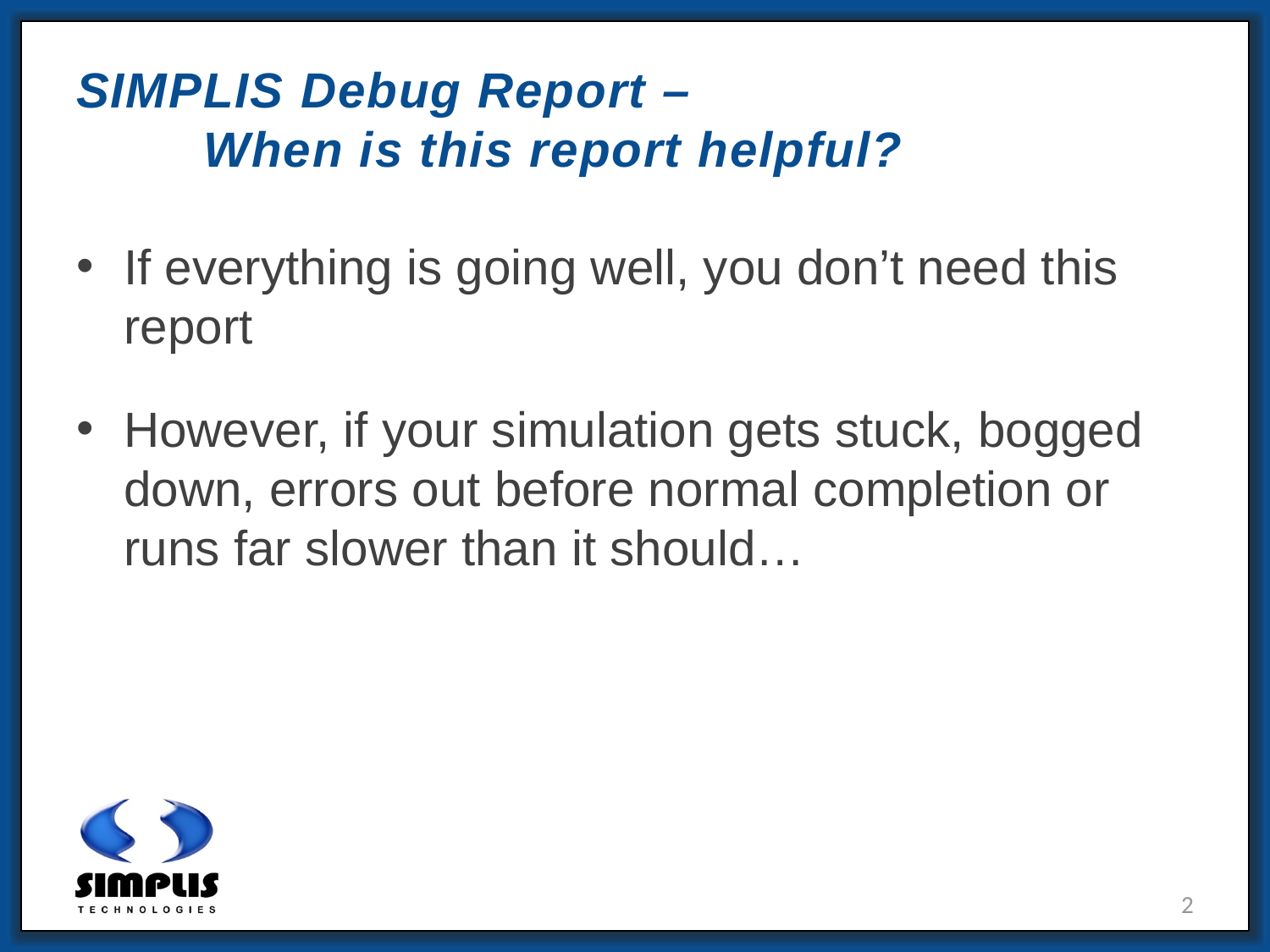

SIMPLIS Debug Report –
	When is this report helpful?

If everything is going well, you don’t need this report

However, if your simulation gets stuck, bogged down, errors out before normal completion or runs far slower than it should…

2